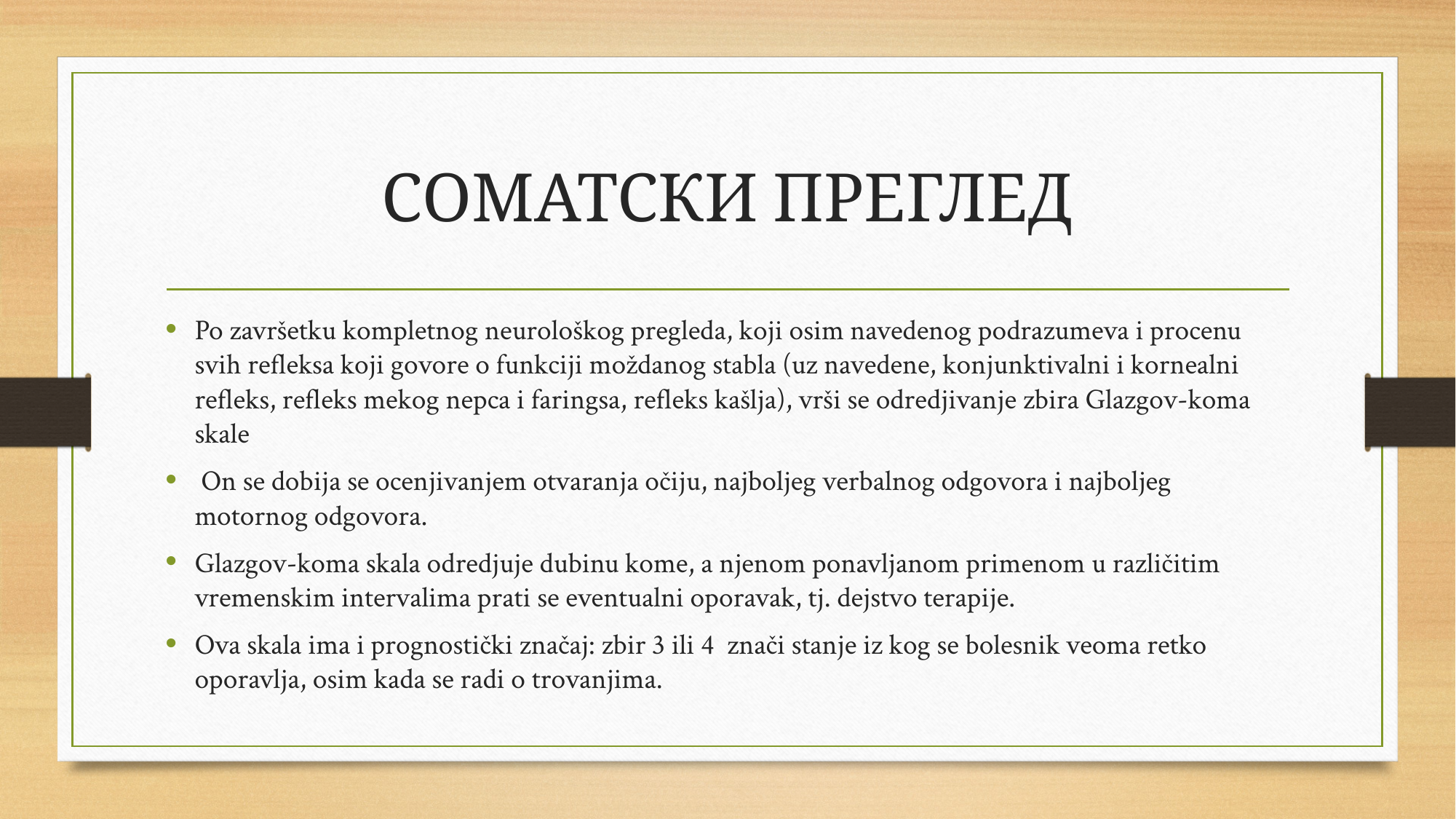

# СОМАТСКИ ПРЕГЛЕД
Po završetku kompletnog neurološkog pregleda, koji osim navedenog podrazumeva i procenu svih refleksa koji govore o funkciji moždanog stabla (uz navedene, konjunktivalni i kornealni refleks, refleks mekog nepca i faringsa, refleks kašlja), vrši se odredjivanje zbira Glazgov-koma skale
 On se dobija se ocenjivanjem otvaranja očiju, najboljeg verbalnog odgovora i najboljeg motornog odgovora.
Glazgov-koma skala odredjuje dubinu kome, a njenom ponavljanom primenom u različitim vremenskim intervalima prati se eventualni oporavak, tj. dejstvo terapije.
Ova skala ima i prognostički značaj: zbir 3 ili 4  znači stanje iz kog se bolesnik veoma retko oporavlja, osim kada se radi o trovanjima.